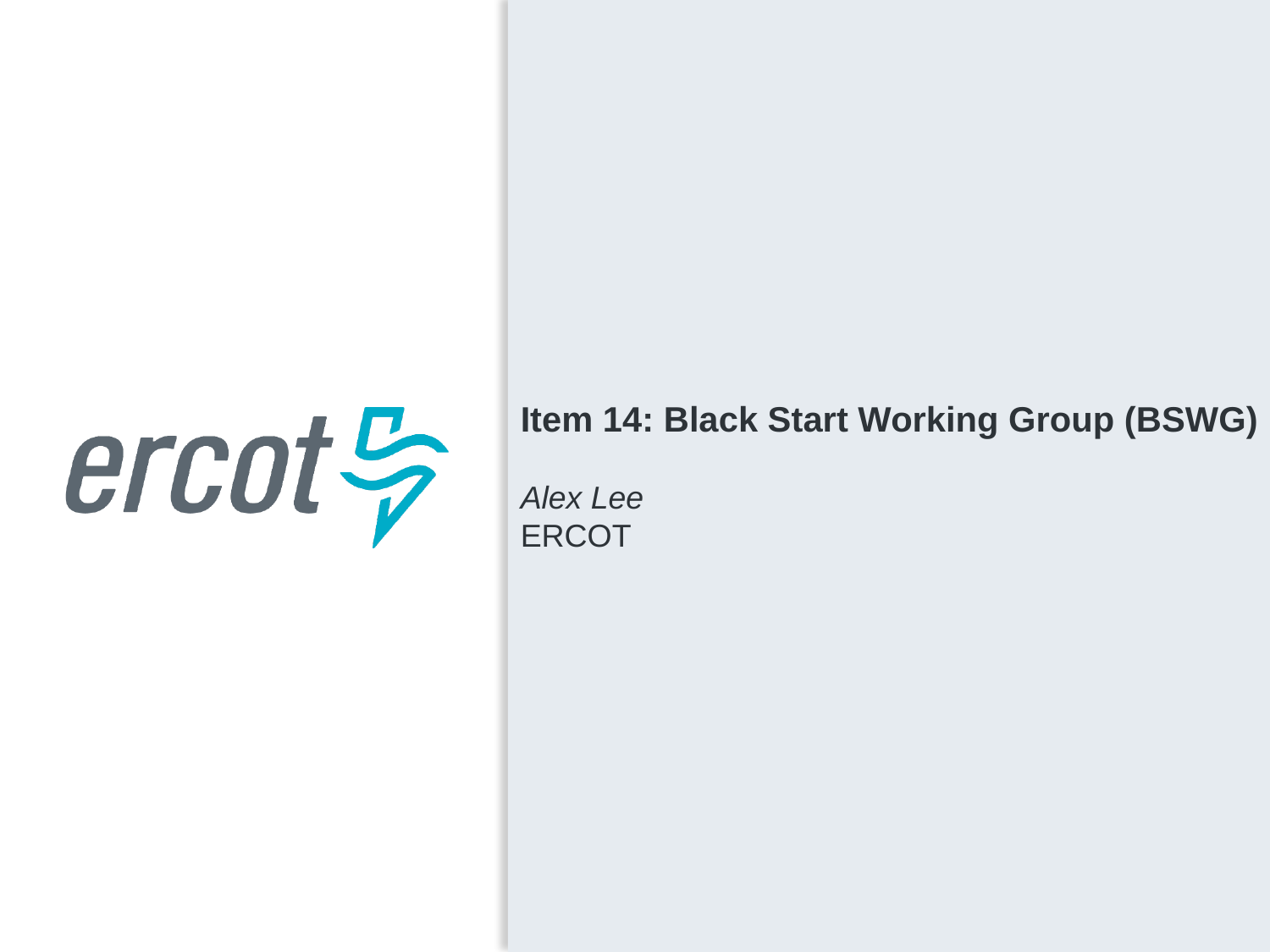

Item 14: Black Start Working Group (BSWG)

Alex Lee
ERCOT